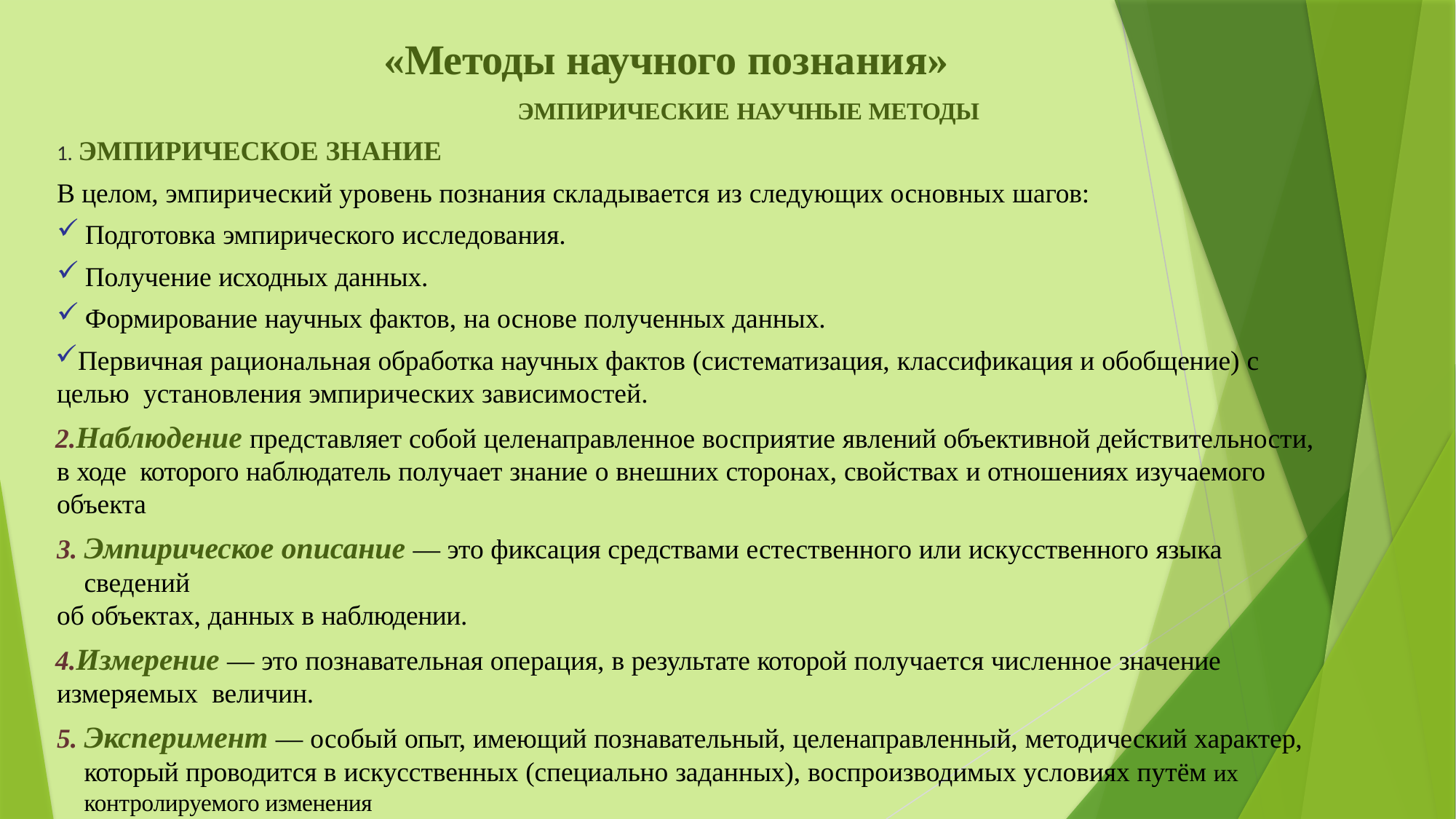

«Методы научного познания»
ЭМПИРИЧЕСКИЕ НАУЧНЫЕ МЕТОДЫ
1. ЭМПИРИЧЕСКОЕ ЗНАНИЕ
В целом, эмпирический уровень познания складывается из следующих основных шагов:
Подготовка эмпирического исследования.
Получение исходных данных.
Формирование научных фактов, на основе полученных данных.
Первичная рациональная обработка научных фактов (систематизация, классификация и обобщение) с целью  установления эмпирических зависимостей.
Наблюдение представляет собой целенаправленное восприятие явлений объективной действительности, в ходе  которого наблюдатель получает знание о внешних сторонах, свойствах и отношениях изучаемого объекта
Эмпирическое описание — это фиксация средствами естественного или искусственного языка сведений
об объектах, данных в наблюдении.
Измерение — это познавательная операция, в результате которой получается численное значение измеряемых  величин.
Эксперимент — особый опыт, имеющий познавательный, целенаправленный, методический характер, который проводится в искусственных (специально заданных), воспроизводимых условиях путём их контролируемого изменения